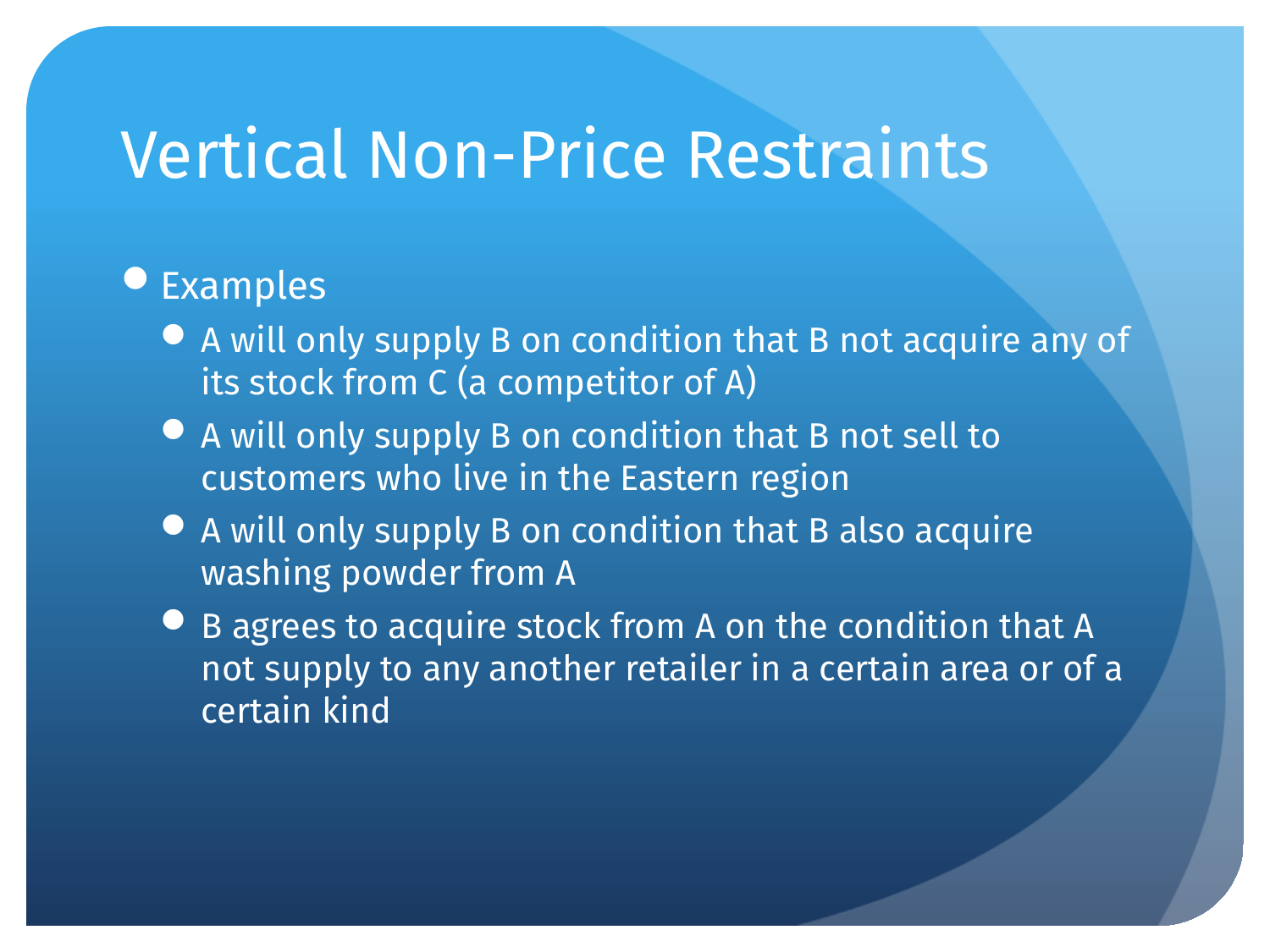

# Vertical Non-Price Restraints
Examples
A will only supply B on condition that B not acquire any of its stock from C (a competitor of A)
A will only supply B on condition that B not sell to customers who live in the Eastern region
A will only supply B on condition that B also acquire washing powder from A
B agrees to acquire stock from A on the condition that A not supply to any another retailer in a certain area or of a certain kind